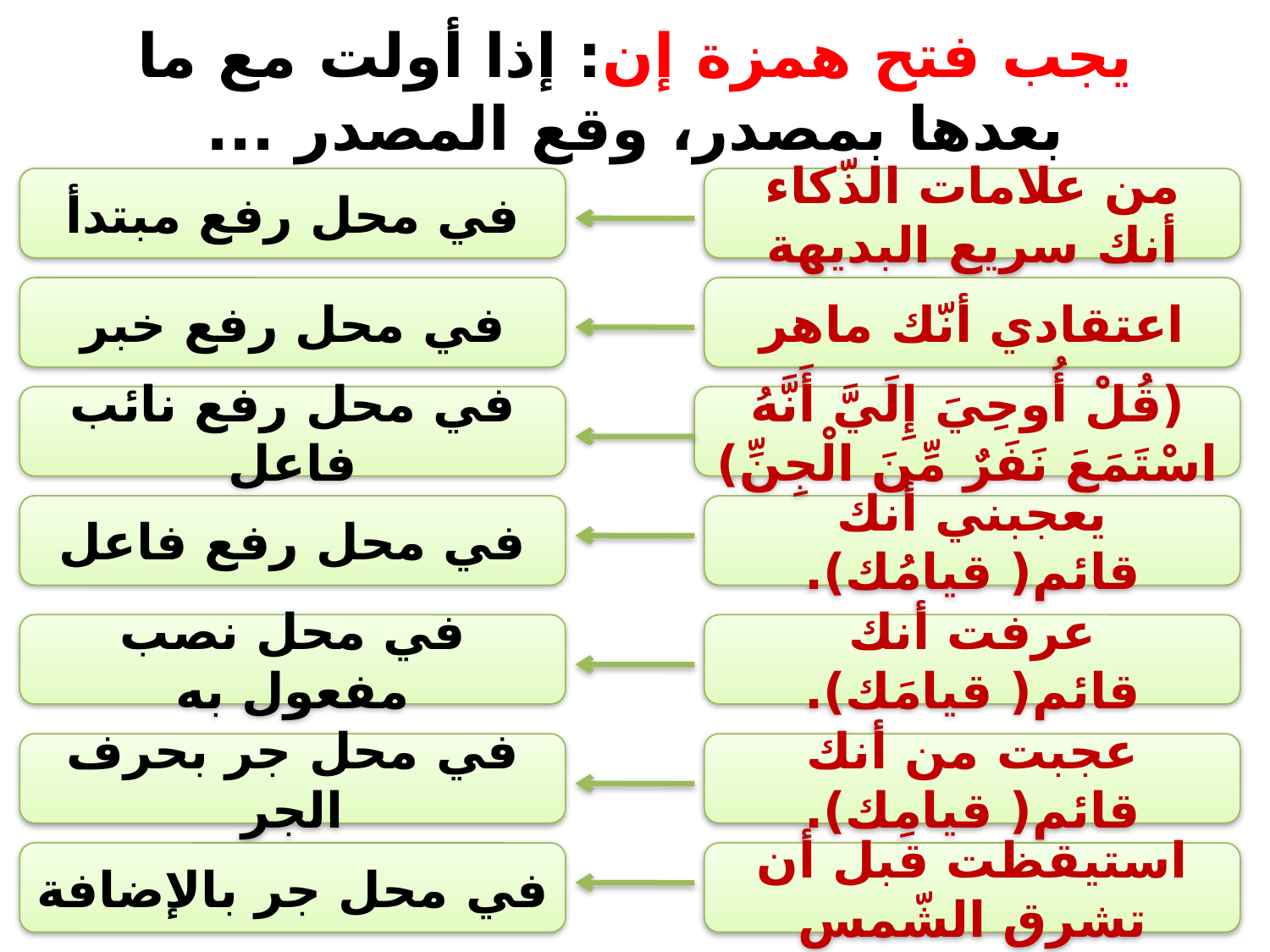

# يجب فتح همزة إن: إذا أولت مع ما بعدها بمصدر، وقع المصدر ...
في محل رفع مبتدأ
من علامات الذّكاء أنك سريع البديهة
في محل رفع خبر
اعتقادي أنّك ماهر
في محل رفع نائب فاعل
(قُلْ أُوحِيَ إِلَيَّ أَنَّهُ اسْتَمَعَ نَفَرٌ مِّنَ الْجِنِّ)
في محل رفع فاعل
يعجبني أنك قائم( قيامُك).
في محل نصب مفعول به
عرفت أنك قائم( قيامَك).
في محل جر بحرف الجر
عجبت من أنك قائم( قيامِك).
في محل جر بالإضافة
استيقظت قبل أن تشرق الشّمس